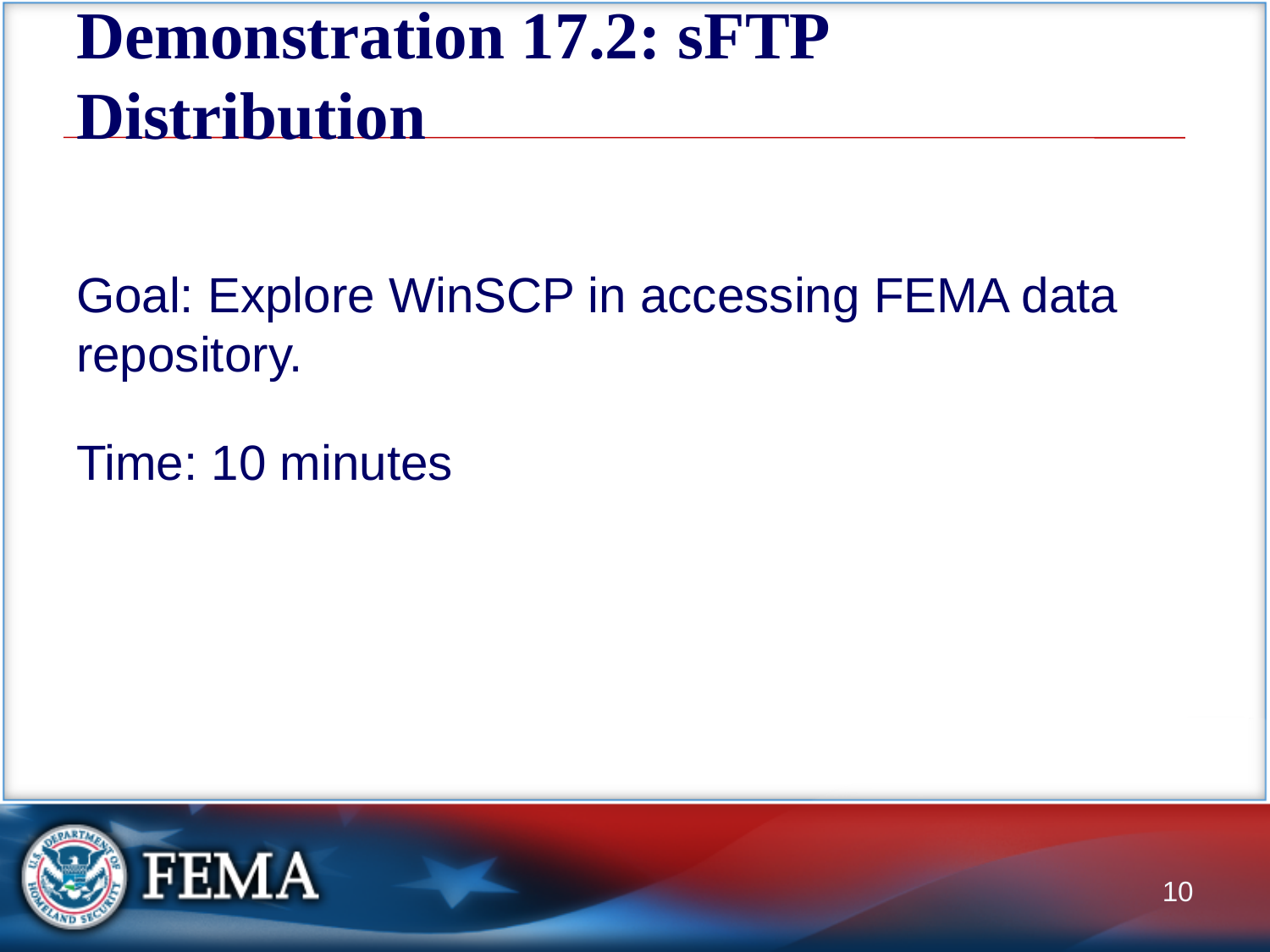

# Demonstration 17.2: sFTP Distribution

Goal: Explore WinSCP in accessing FEMA data repository.
Time: 10 minutes
10